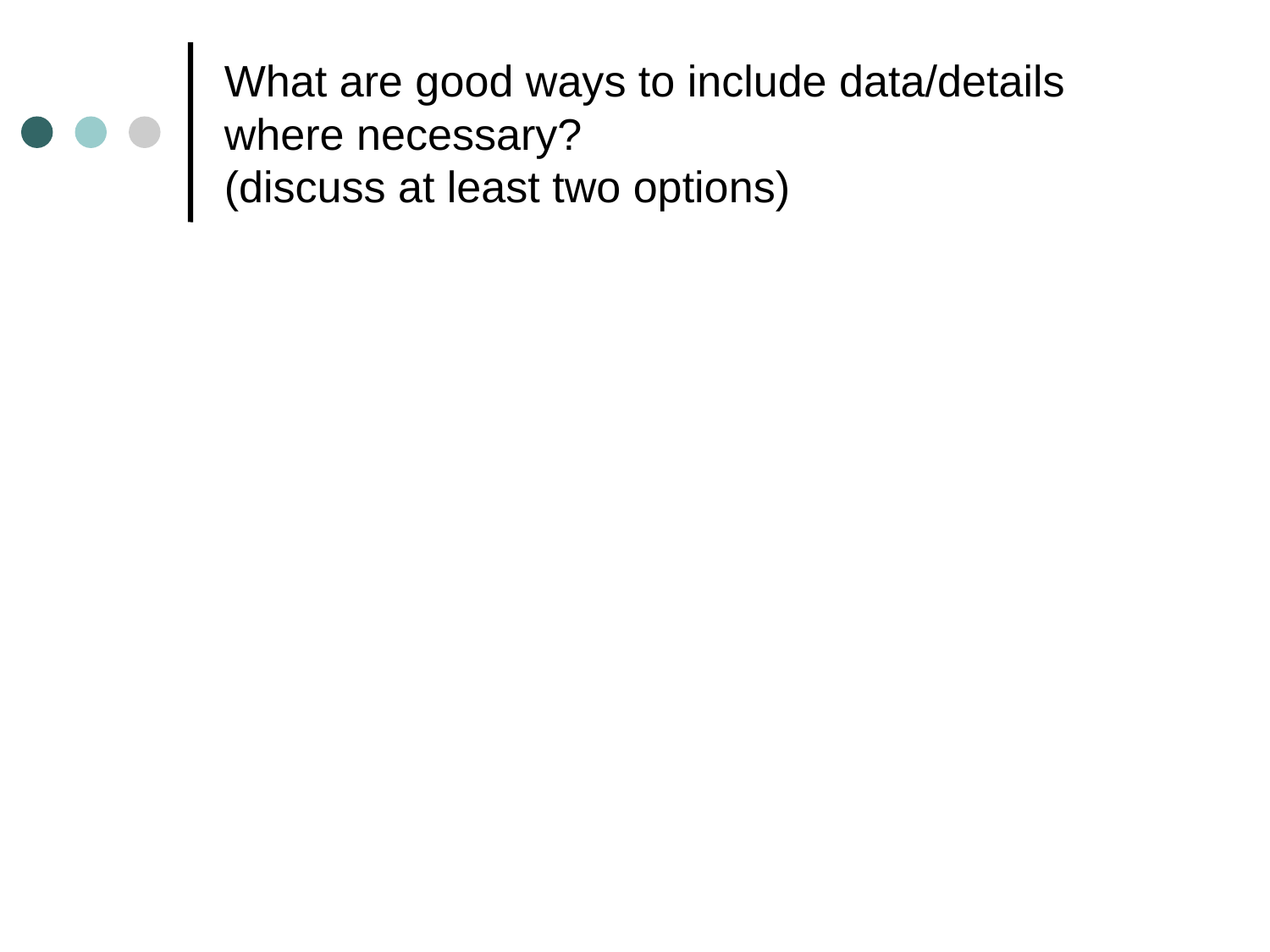

# What are good ways to include data/details where necessary? (discuss at least two options)